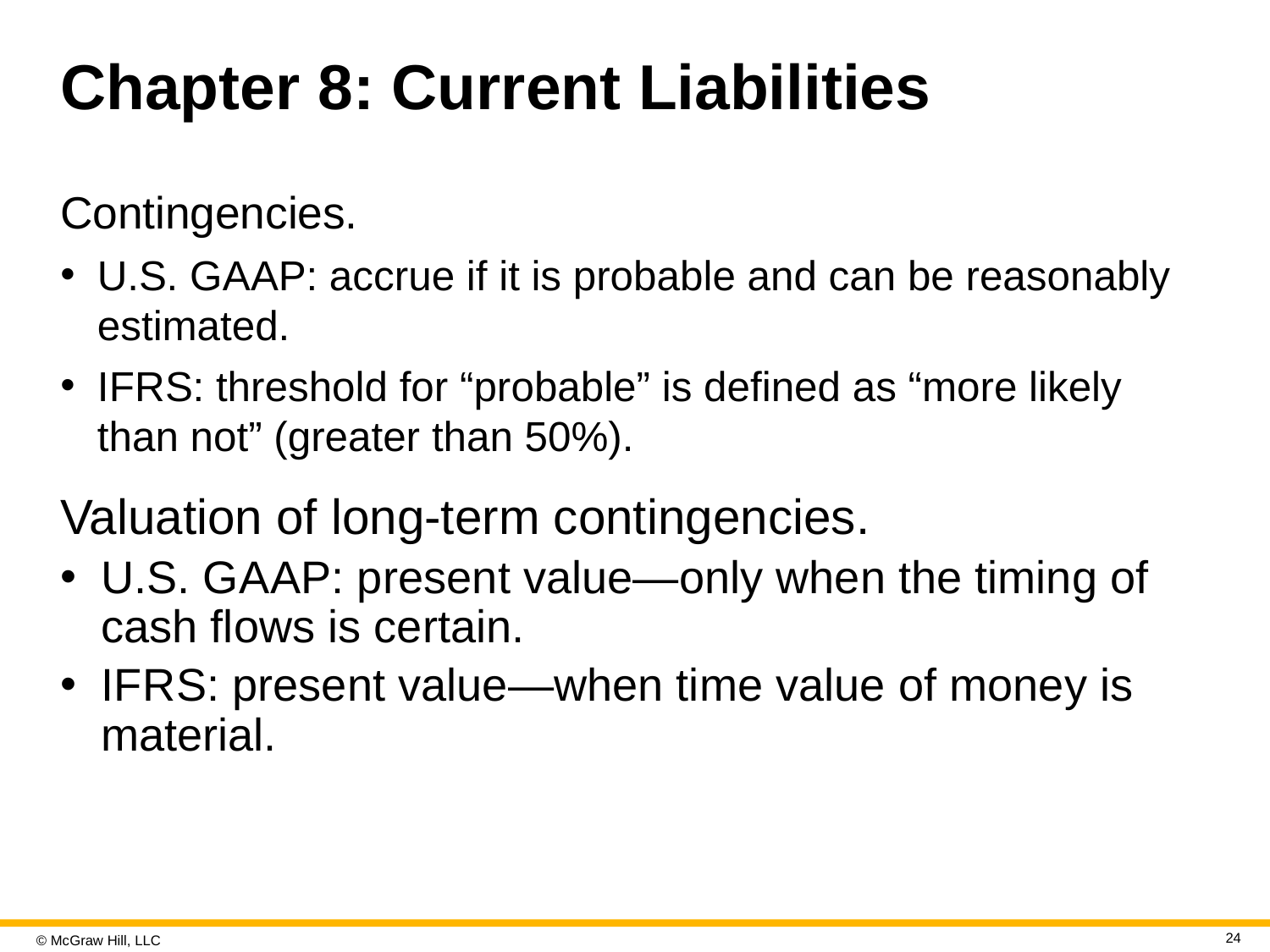

# Chapter 8: Current Liabilities
Contingencies.
U.S. G A A P: accrue if it is probable and can be reasonably estimated.
I F R S: threshold for “probable” is defined as “more likely than not” (greater than 50%).
Valuation of long-term contingencies.
U.S. G A A P: present value—only when the timing of cash flows is certain.
I F R S: present value—when time value of money is material.
24